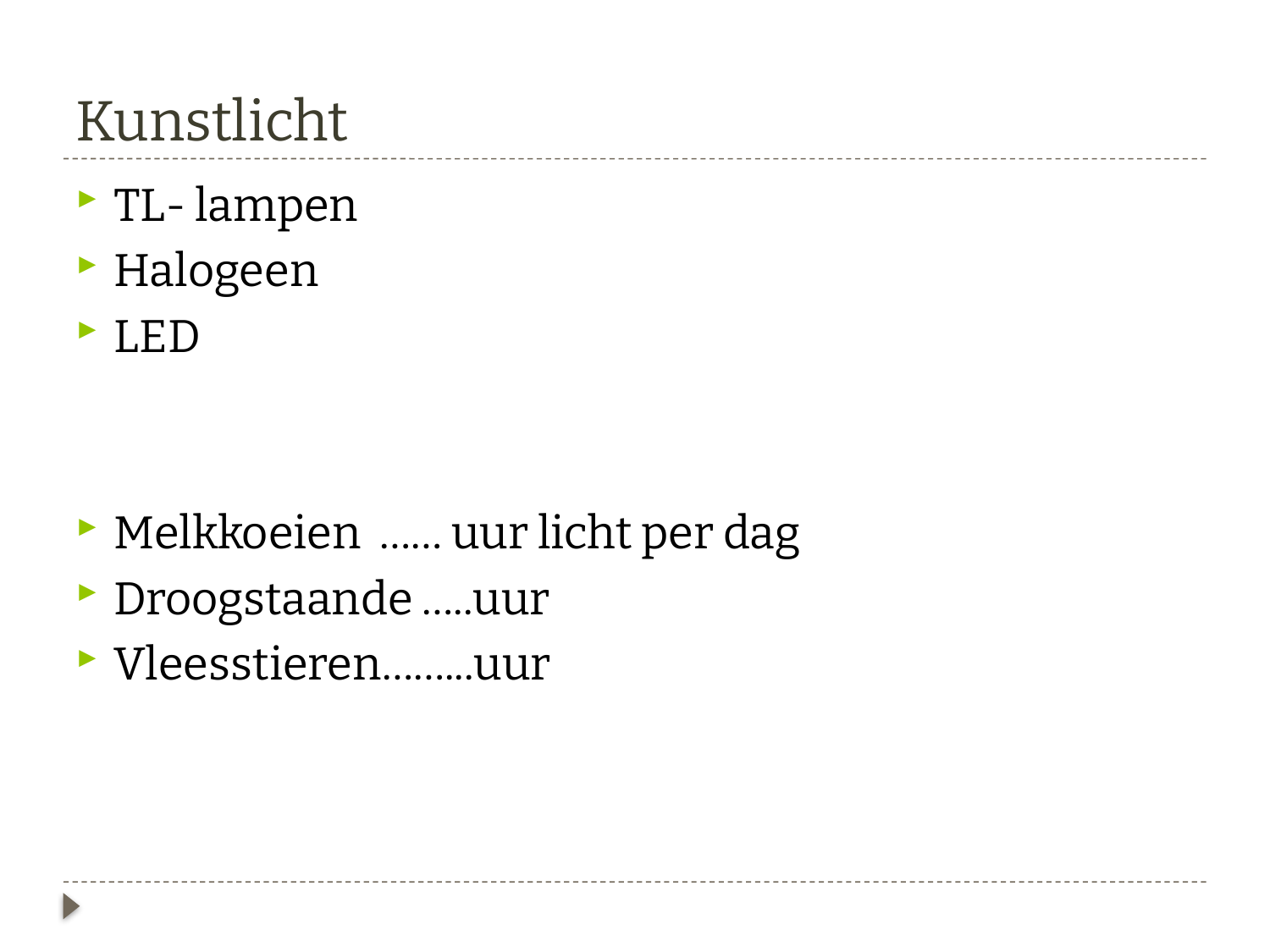

# Kunstlicht
TL- lampen
Halogeen
LED

Melkkoeien  …… uur licht per dag
Droogstaande …..uur
Vleesstieren……...uur